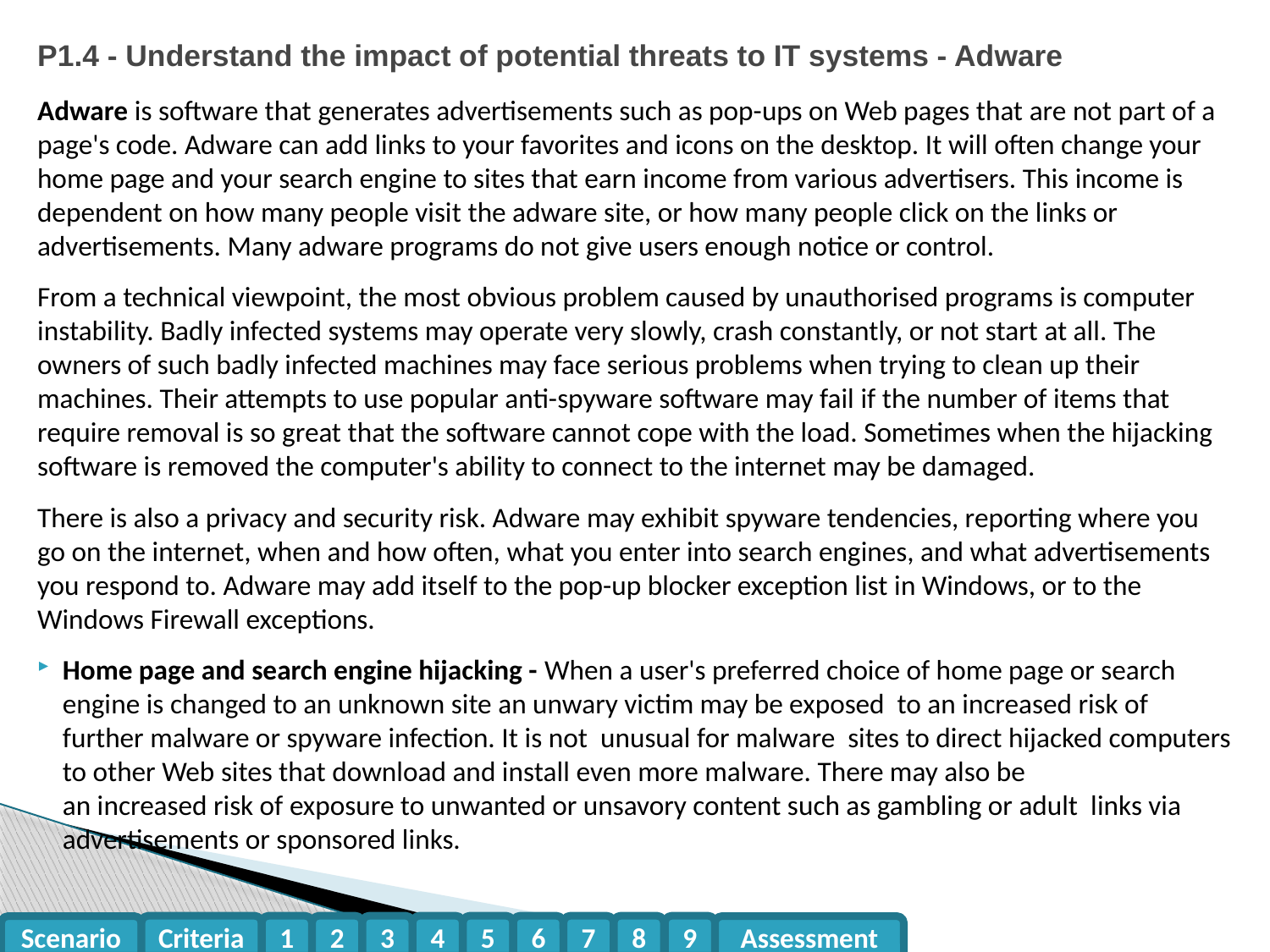

P1.4 - Understand the impact of potential threats to IT systems - Adware
Adware is software that generates advertisements such as pop-ups on Web pages that are not part of a page's code. Adware can add links to your favorites and icons on the desktop. It will often change your home page and your search engine to sites that earn income from various advertisers. This income is dependent on how many people visit the adware site, or how many people click on the links or advertisements. Many adware programs do not give users enough notice or control.
From a technical viewpoint, the most obvious problem caused by unauthorised programs is computer instability. Badly infected systems may operate very slowly, crash constantly, or not start at all. The owners of such badly infected machines may face serious problems when trying to clean up their machines. Their attempts to use popular anti-spyware software may fail if the number of items that require removal is so great that the software cannot cope with the load. Sometimes when the hijacking software is removed the computer's ability to connect to the internet may be damaged.
There is also a privacy and security risk. Adware may exhibit spyware tendencies, reporting where you go on the internet, when and how often, what you enter into search engines, and what advertisements you respond to. Adware may add itself to the pop-up blocker exception list in Windows, or to the Windows Firewall exceptions.
Home page and search engine hijacking - When a user's preferred choice of home page or search engine is changed to an unknown site an unwary victim may be exposed  to an increased risk of further malware or spyware infection. It is not  unusual for malware  sites to direct hijacked computers to other Web sites that download and install even more malware. There may also be
an increased risk of exposure to unwanted or unsavory content such as gambling or adult  links via advertisements or sponsored links.